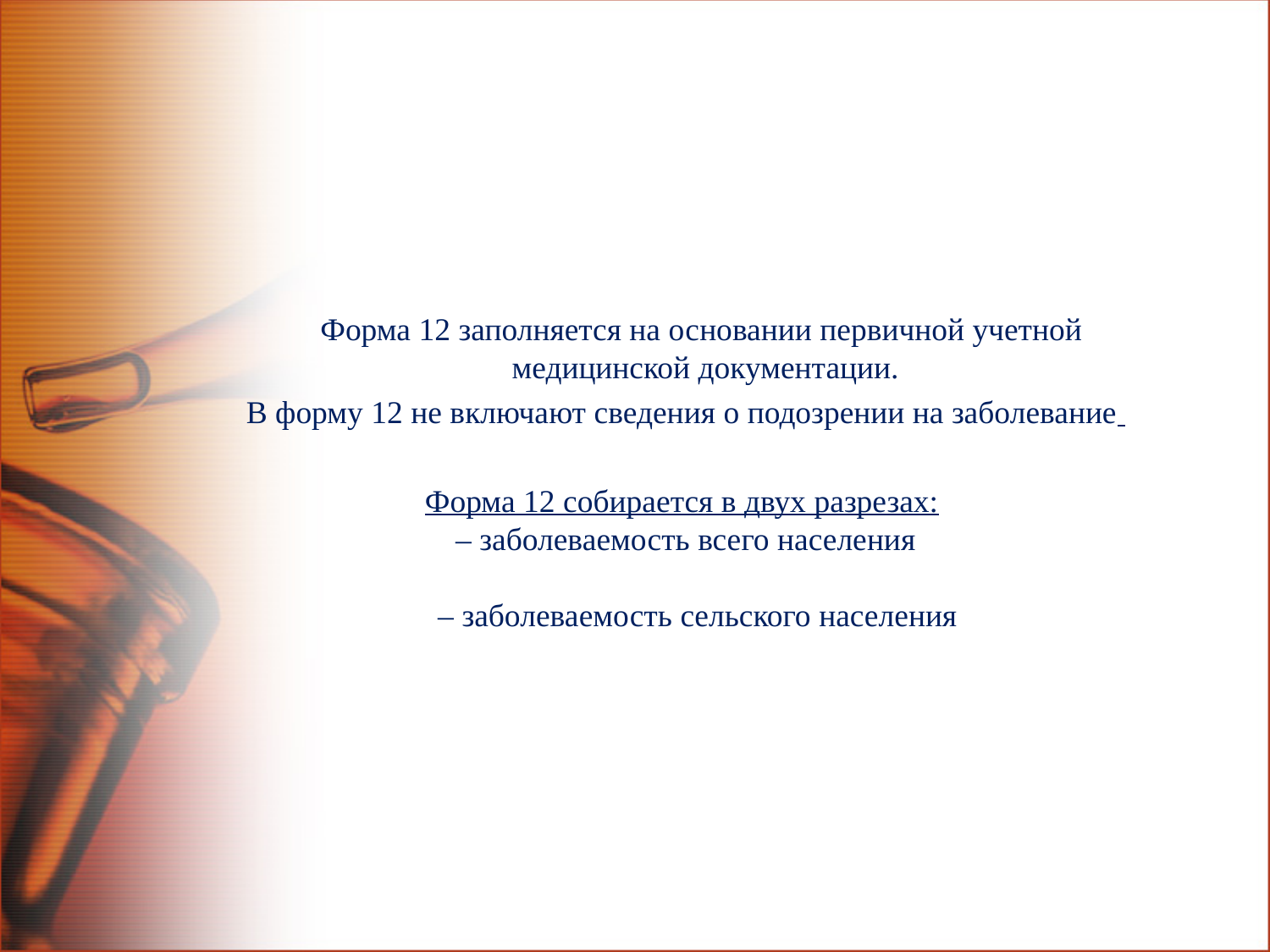

Форма 12 заполняется на основании первичной учетной
медицинской документации.
 В форму 12 не включают сведения о подозрении на заболевание

Форма 12 собирается в двух разрезах:
 – заболеваемость всего населения

    – заболеваемость сельского населения